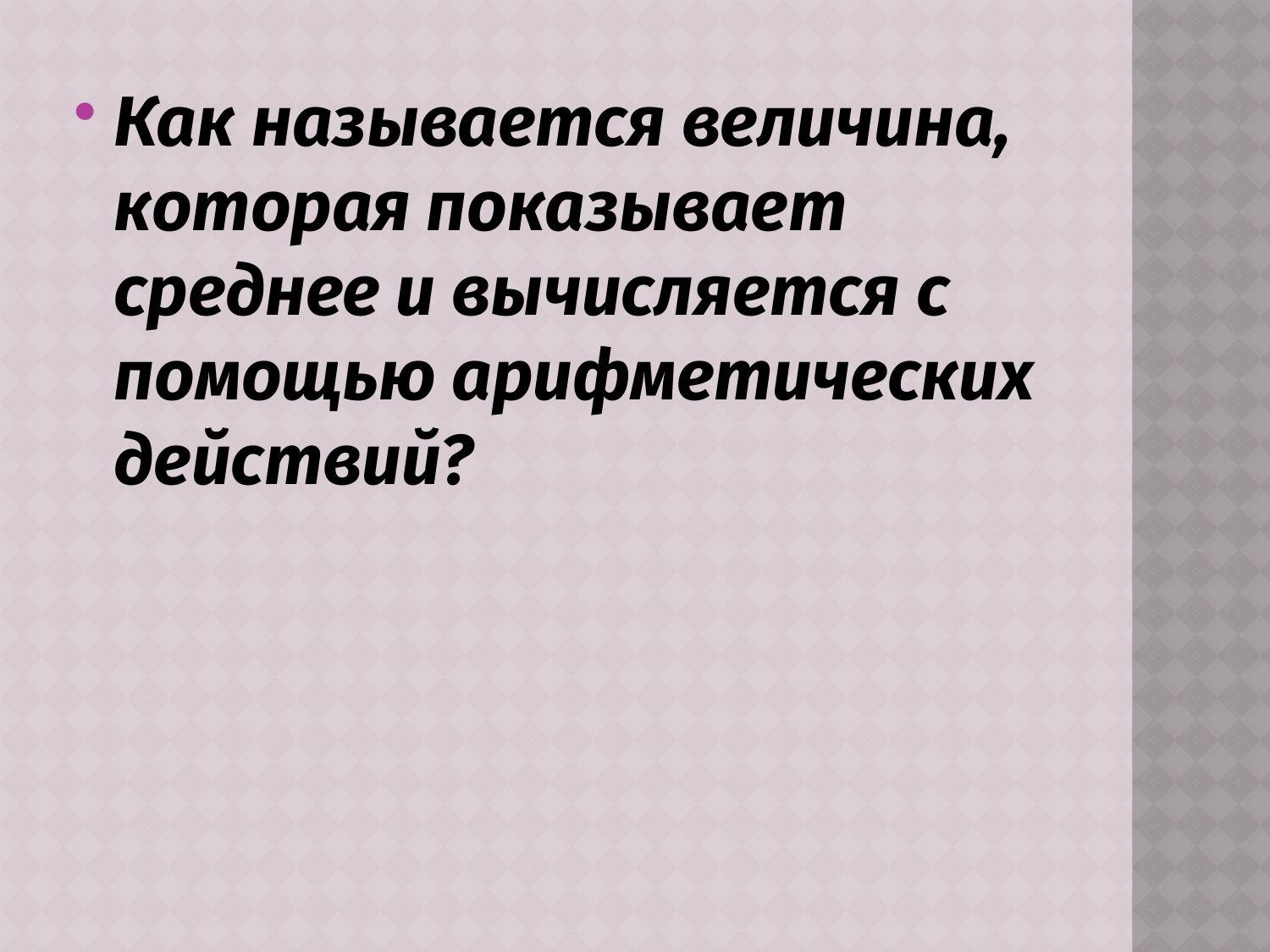

Как называется величина, которая показывает среднее и вычисляется с помощью арифметических действий?